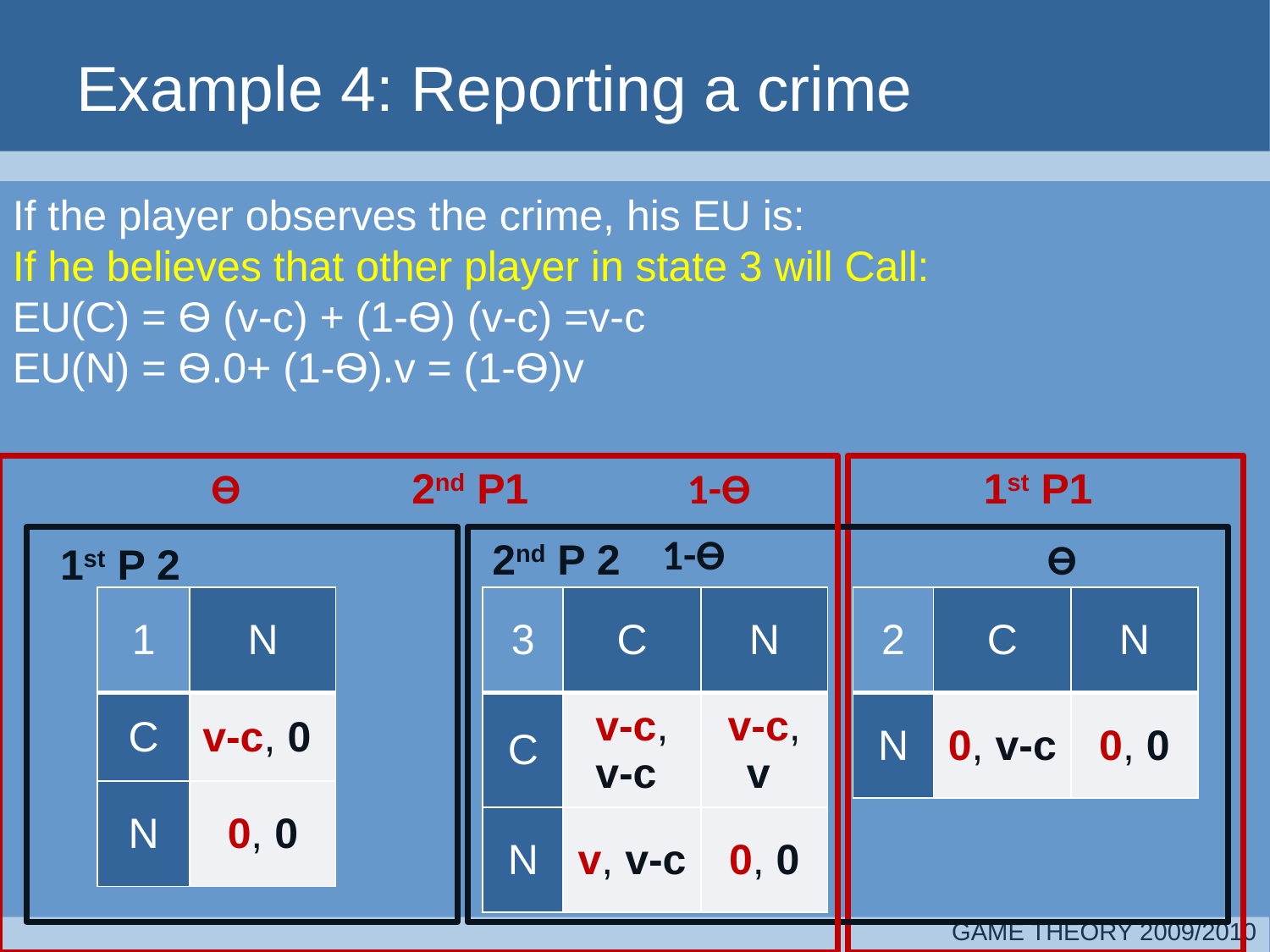

# Example 4: Reporting a crime
If the player observes the crime, his EU is:
If he believes that other player in state 3 will Call:
EU(C) = Ѳ (v-c) + (1-Ѳ) (v-c) =v-c
EU(N) = Ѳ.0+ (1-Ѳ).v = (1-Ѳ)v

Ѳ
2nd P1
1-Ѳ
1st P1

1-Ѳ

2nd P 2
Ѳ
1st P 2
| 1 | N |
| --- | --- |
| C | v-c, 0 |
| N | 0, 0 |
| 3 | C | N |
| --- | --- | --- |
| C | v-c, v-c | v-c, v |
| N | v, v-c | 0, 0 |
| 2 | C | N |
| --- | --- | --- |
| N | 0, v-c | 0, 0 |
GAME THEORY 2009/2010